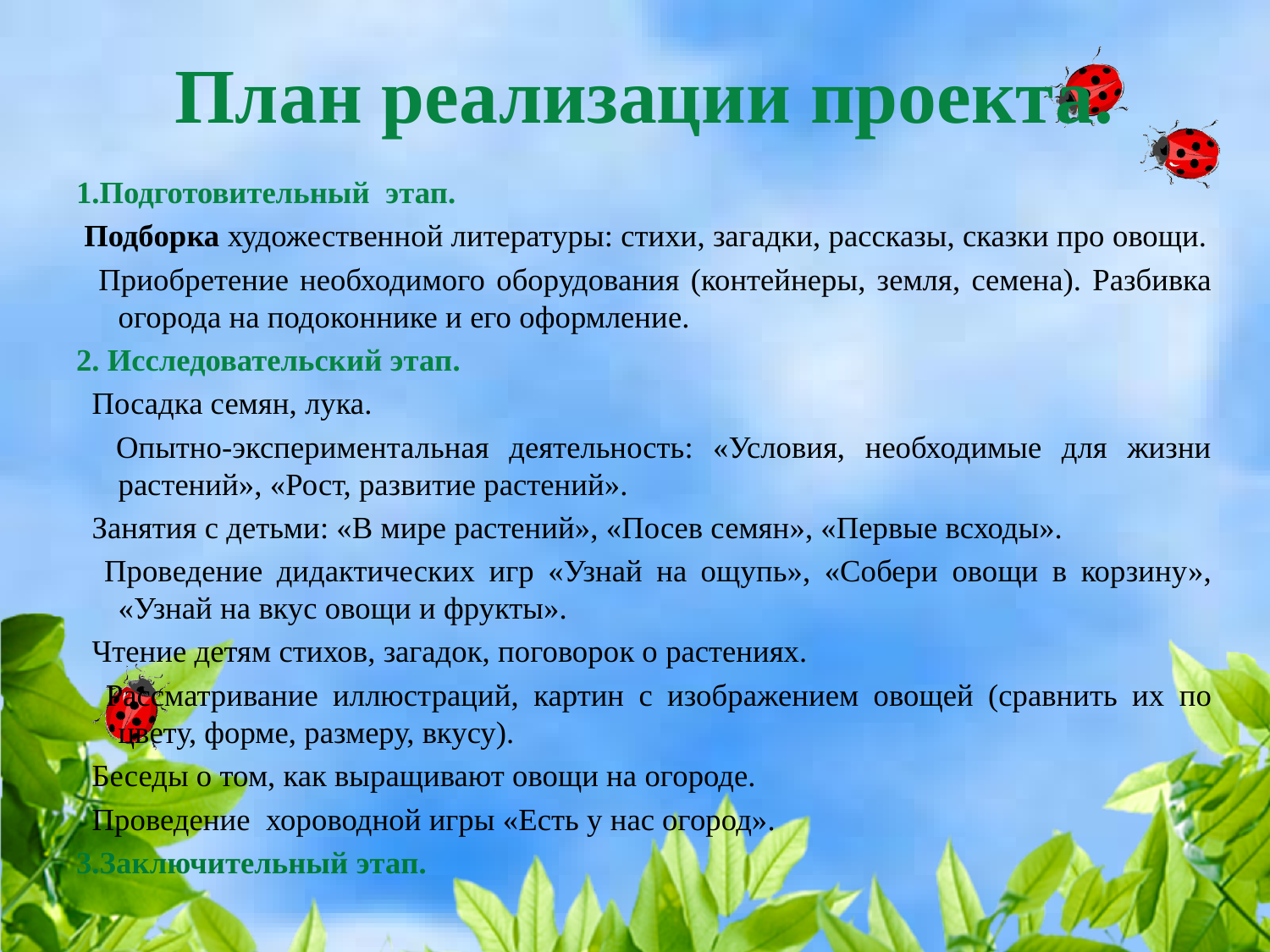

# План реализации проекта.
1.Подготовительный  этап.
 Подборка художественной литературы: стихи, загадки, рассказы, сказки про овощи.
  Приобретение необходимого оборудования (контейнеры, земля, семена). Разбивка огорода на подоконнике и его оформление.
2. Исследовательский этап.
  Посадка семян, лука.
  Опытно-экспериментальная деятельность: «Условия, необходимые для жизни растений», «Рост, развитие растений».
  Занятия с детьми: «В мире растений», «Посев семян», «Первые всходы».
  Проведение дидактических игр «Узнай на ощупь», «Собери овощи в корзину», «Узнай на вкус овощи и фрукты».
  Чтение детям стихов, загадок, поговорок о растениях.
  Рассматривание иллюстраций, картин с изображением овощей (сравнить их по цвету, форме, размеру, вкусу).
  Беседы о том, как выращивают овощи на огороде.
  Проведение  хороводной игры «Есть у нас огород».
3.Заключительный этап.